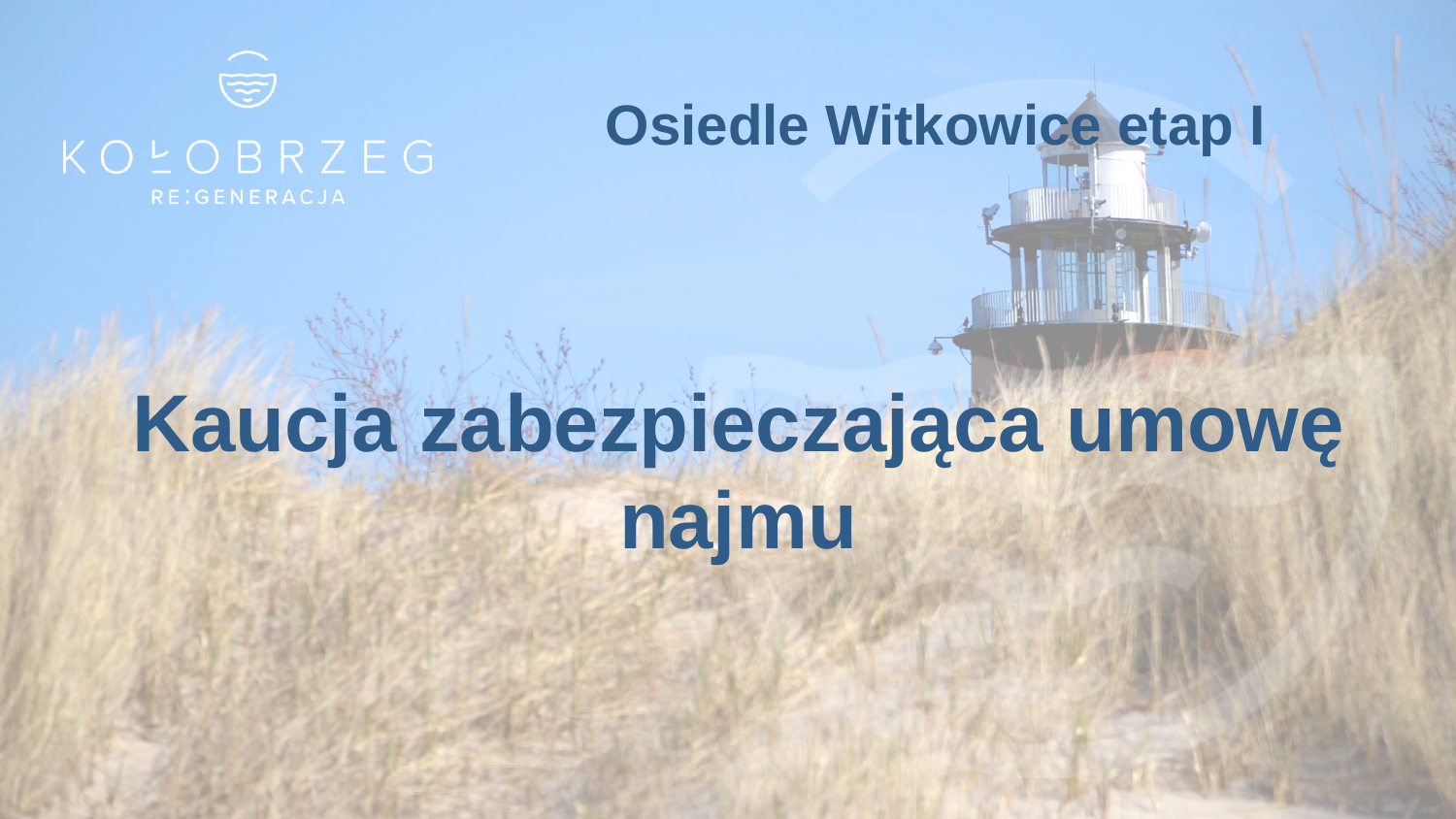

# Osiedle Witkowice etap I
Kaucja zabezpieczająca umowę najmu